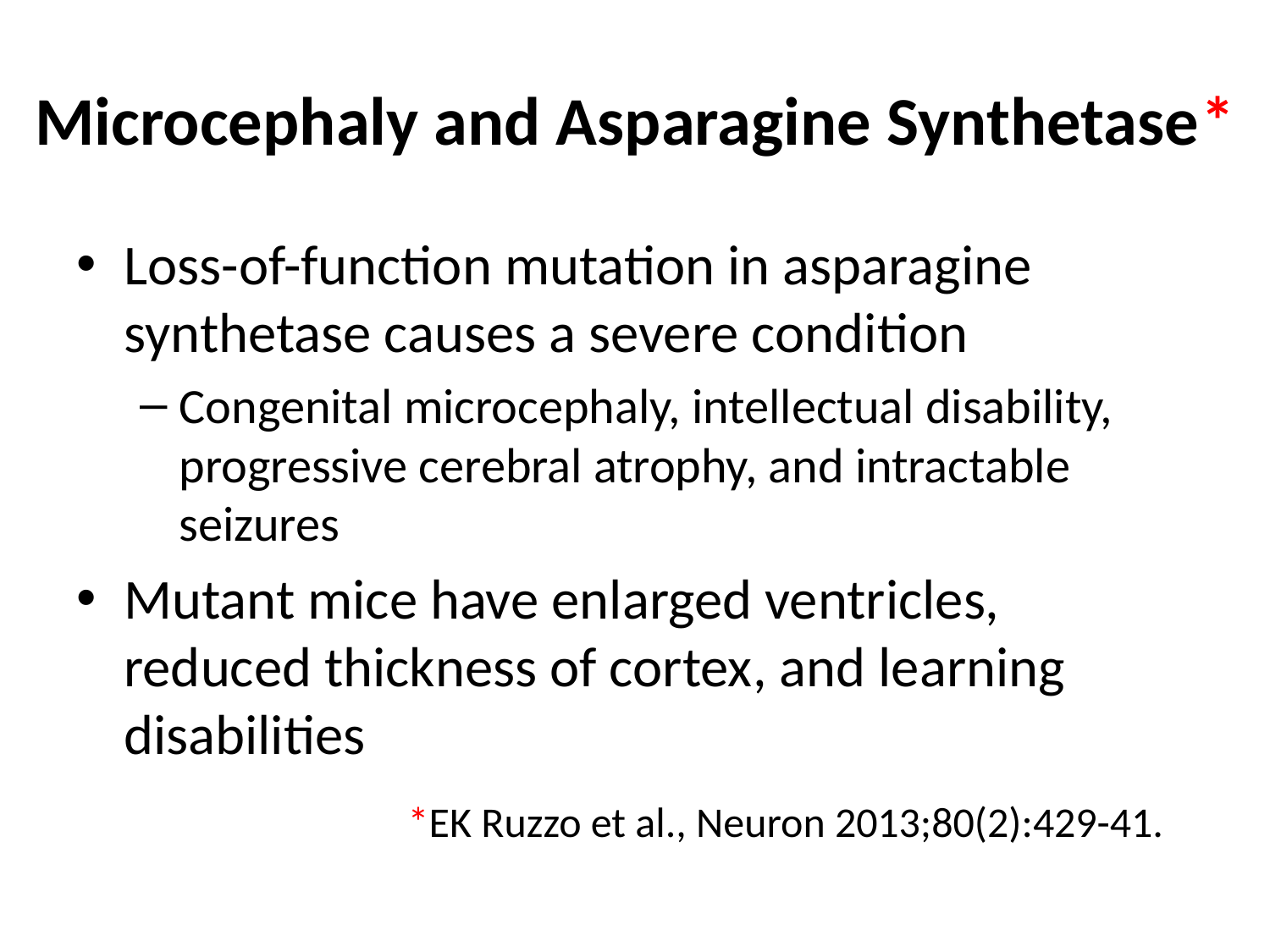

# Microcephaly and Asparagine Synthetase*
Loss-of-function mutation in asparagine synthetase causes a severe condition
Congenital microcephaly, intellectual disability, progressive cerebral atrophy, and intractable seizures
Mutant mice have enlarged ventricles, reduced thickness of cortex, and learning disabilities

*EK Ruzzo et al., Neuron 2013;80(2):429-41.